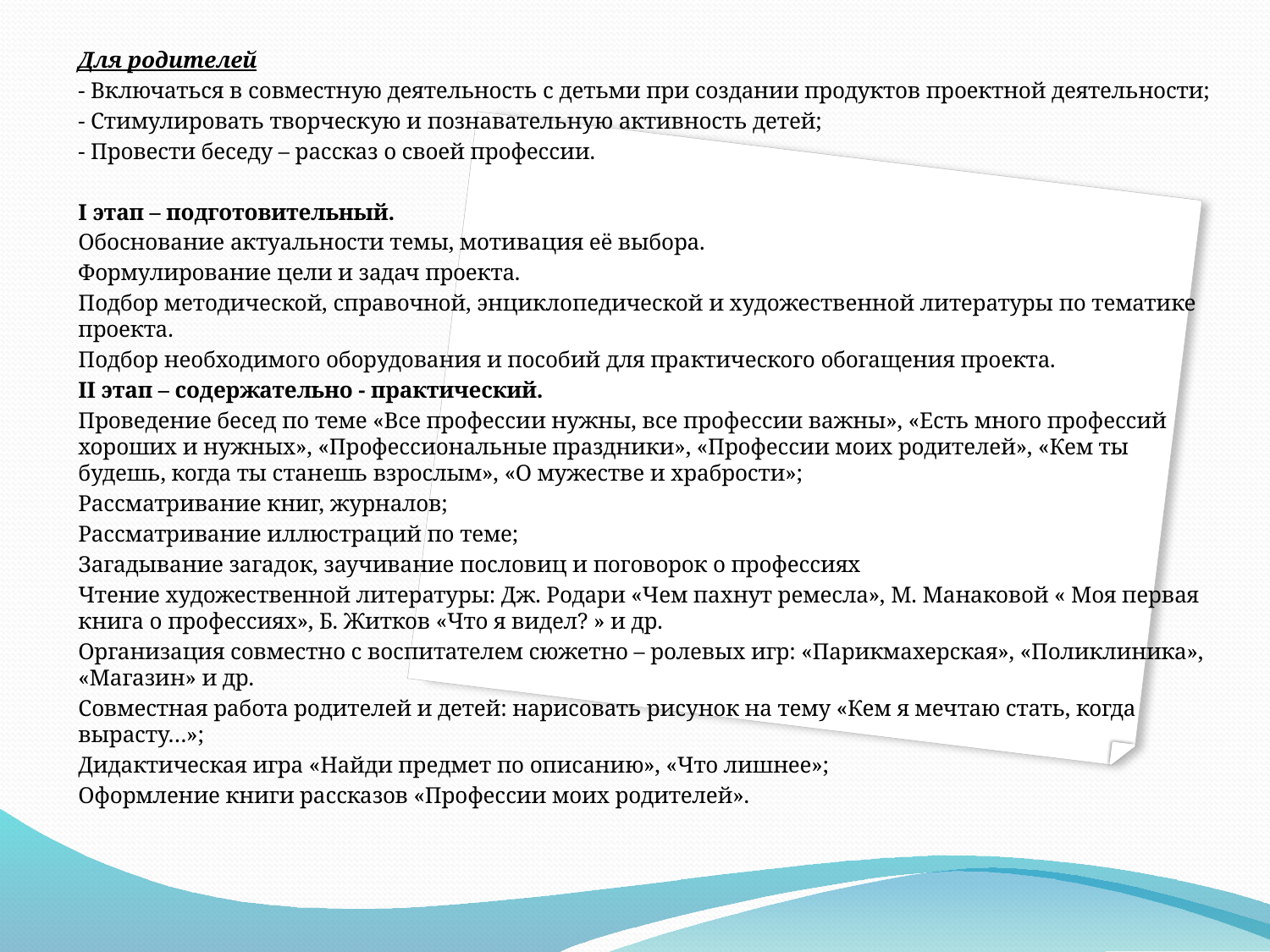

Для родителей
- Включаться в совместную деятельность с детьми при создании продуктов проектной деятельности;
- Стимулировать творческую и познавательную активность детей;
- Провести беседу – рассказ о своей профессии.

I этап – подготовительный.
Обоснование актуальности темы, мотивация её выбора.
Формулирование цели и задач проекта.
Подбор методической, справочной, энциклопедической и художественной литературы по тематике проекта.
Подбор необходимого оборудования и пособий для практического обогащения проекта.
II этап – содержательно - практический.
Проведение бесед по теме «Все профессии нужны, все профессии важны», «Есть много профессий хороших и нужных», «Профессиональные праздники», «Профессии моих родителей», «Кем ты будешь, когда ты станешь взрослым», «О мужестве и храбрости»;
Рассматривание книг, журналов;
Рассматривание иллюстраций по теме;
Загадывание загадок, заучивание пословиц и поговорок о профессиях
Чтение художественной литературы: Дж. Родари «Чем пахнут ремесла», М. Манаковой « Моя первая книга о профессиях», Б. Житков «Что я видел? » и др.
Организация совместно с воспитателем сюжетно – ролевых игр: «Парикмахерская», «Поликлиника», «Магазин» и др.
Совместная работа родителей и детей: нарисовать рисунок на тему «Кем я мечтаю стать, когда вырасту…»;
Дидактическая игра «Найди предмет по описанию», «Что лишнее»;
Оформление книги рассказов «Профессии моих родителей».

#